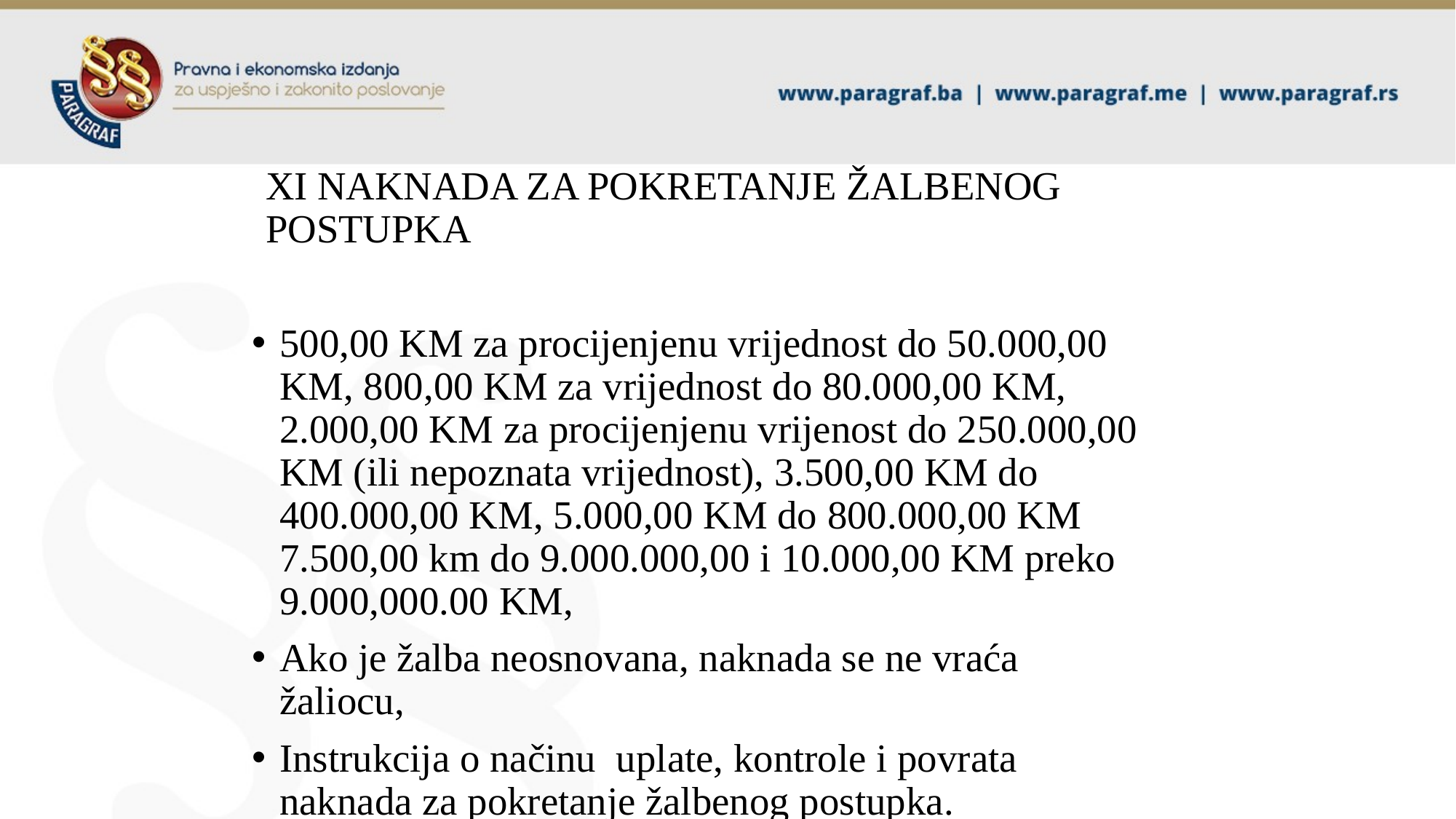

XI NAKNADA ZA POKRETANJE ŽALBENOG POSTUPKA

500,00 KM za procijenjenu vrijednost do 50.000,00 KM, 800,00 KM za vrijednost do 80.000,00 KM, 2.000,00 KM za procijenjenu vrijenost do 250.000,00 KM (ili nepoznata vrijednost), 3.500,00 KM do 400.000,00 KM, 5.000,00 KM do 800.000,00 KM 7.500,00 km do 9.000.000,00 i 10.000,00 KM preko 9.000,000.00 KM,
Ako je žalba neosnovana, naknada se ne vraća žaliocu,
Instrukcija o načinu  uplate, kontrole i povrata naknada za pokretanje žalbenog postupka.